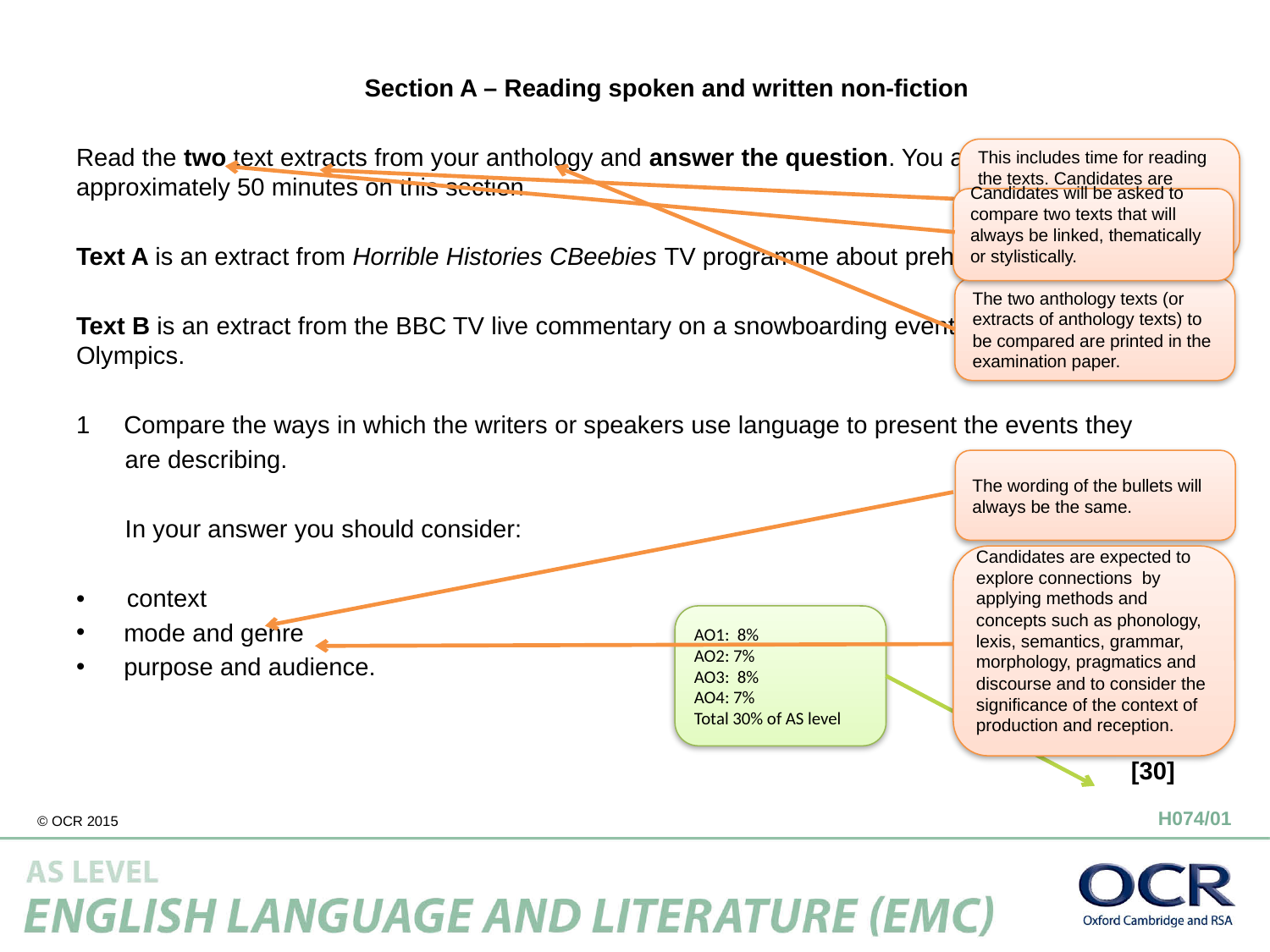

Section A – Reading spoken and written non-fiction

Read the two text extracts from your anthology and answer the question. You are advised to spend approximately 50 minutes on this section.

Text A is an extract from Horrible Histories CBeebies TV programme about prehistoric times.

Text B is an extract from the BBC TV live commentary on a snowboarding event at the Sochi Winter Olympics.

Compare the ways in which the writers or speakers use language to present the events they
       are describing.

       In your answer you should consider:

•      context
mode and genre
purpose and audience.

                                                                                                                                                       [30]
This includes time for reading the texts. Candidates are advised to allow 40 minutes for planning, producing and editing their writing.
Candidates will be asked to  compare two texts that will always be linked, thematically or stylistically.
The two anthology texts (or extracts of anthology texts) to be compared are printed in the examination paper.

The wording of the bullets will always be the same.
Candidates are expected to explore connections  by applying methods and concepts such as phonology, lexis, semantics, grammar, morphology, pragmatics and discourse and to consider the significance of the context of production and reception.

AO1:  8%
AO2: 7%
AO3:  8%
AO4: 7%
Total 30% of AS level